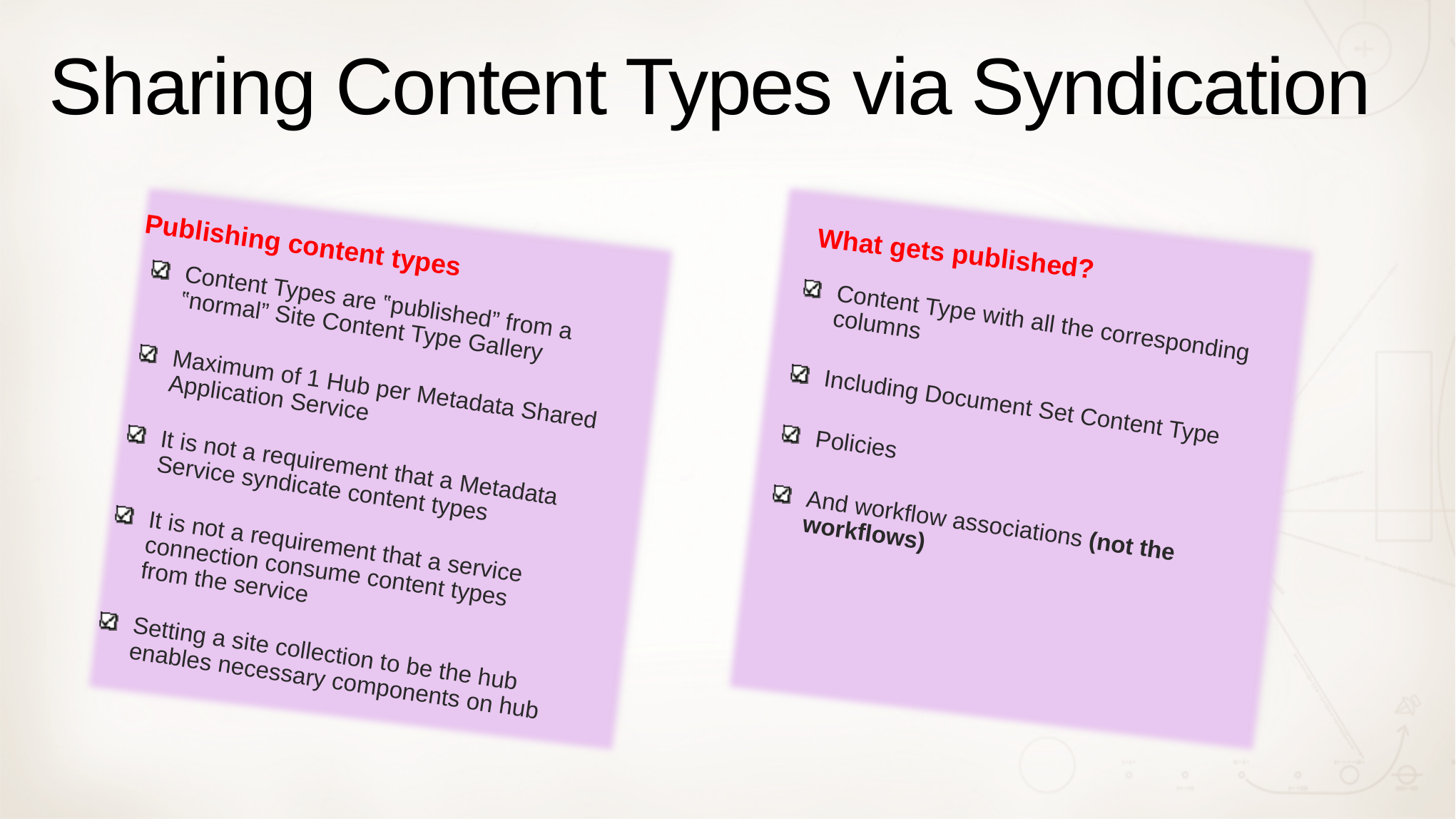

# Sharing Content Types via Syndication

Publishing content types
What gets published?
Content Types are ‟published” from a ‟normal” Site Content Type Gallery
Maximum of 1 Hub per Metadata Shared Application Service
It is not a requirement that a Metadata Service syndicate content types
It is not a requirement that a service connection consume content types
from the service
Setting a site collection to be the hub enables necessary components on hub
Content Type with all the corresponding columns

Including Document Set Content Type

Policies

And workflow associations (not the workflows)